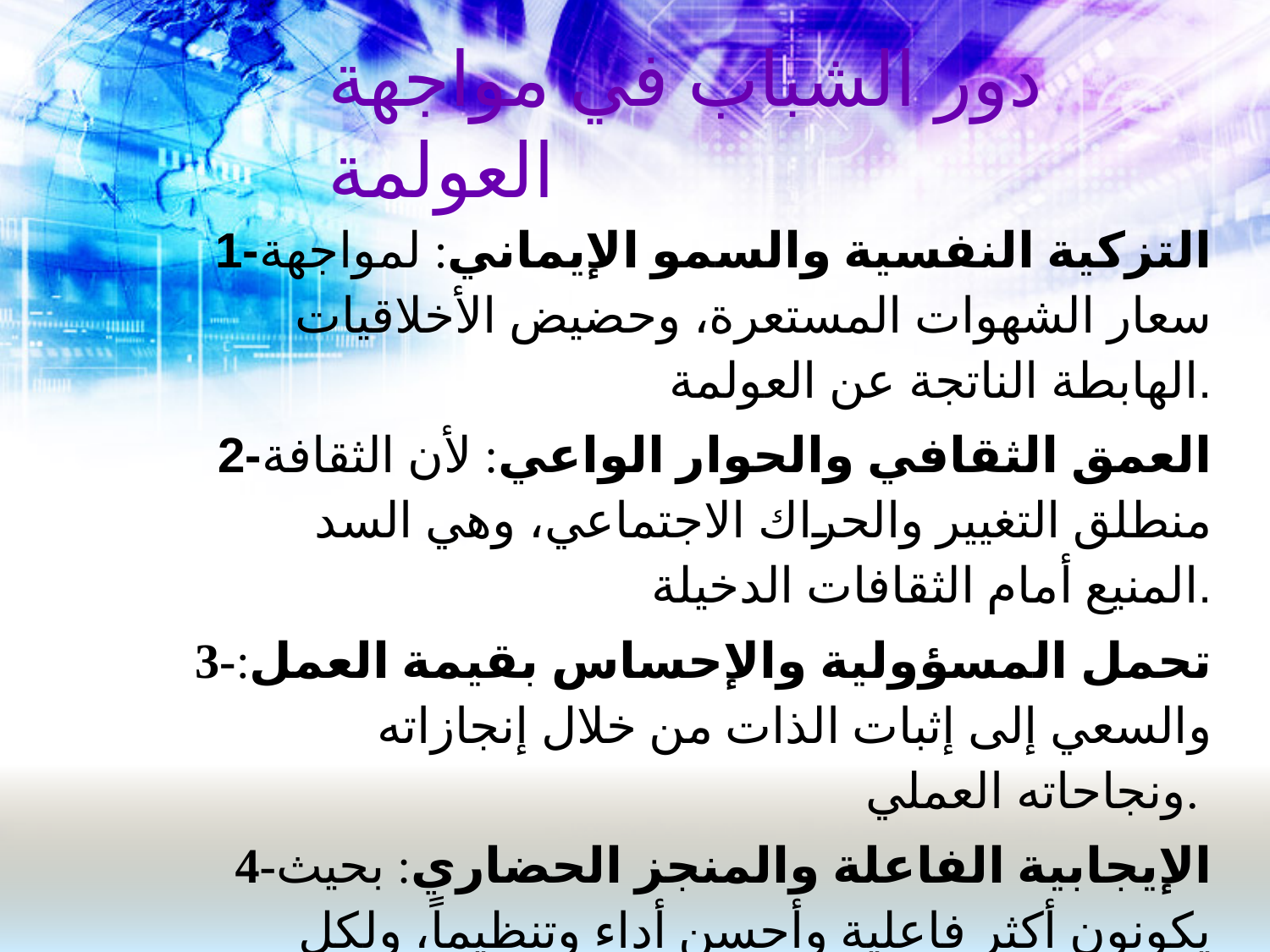

# دور الشباب في مواجهة العولمة
1-التزكية النفسية والسمو الإيماني: لمواجهة سعار الشهوات المستعرة، وحضيض الأخلاقيات الهابطة الناتجة عن العولمة.
2-العمق الثقافي والحوار الواعي: لأن الثقافة منطلق التغيير والحراك الاجتماعي، وهي السد المنيع أمام الثقافات الدخيلة.
3-تحمل المسؤولية والإحساس بقيمة العمل: والسعي إلى إثبات الذات من خلال إنجازاته ونجاحاته العملي.
4-الإيجابية الفاعلة والمنجز الحضاري: بحيث يكونون أكثر فاعلية وأحسن أداء وتنظيماً، ولكل منهم مشروعه الحضاري ومنجزه العملي وبصمته الواضحة في محيطه، والمجتمع القوي لا يكون إلا من أفراد أقوياء.